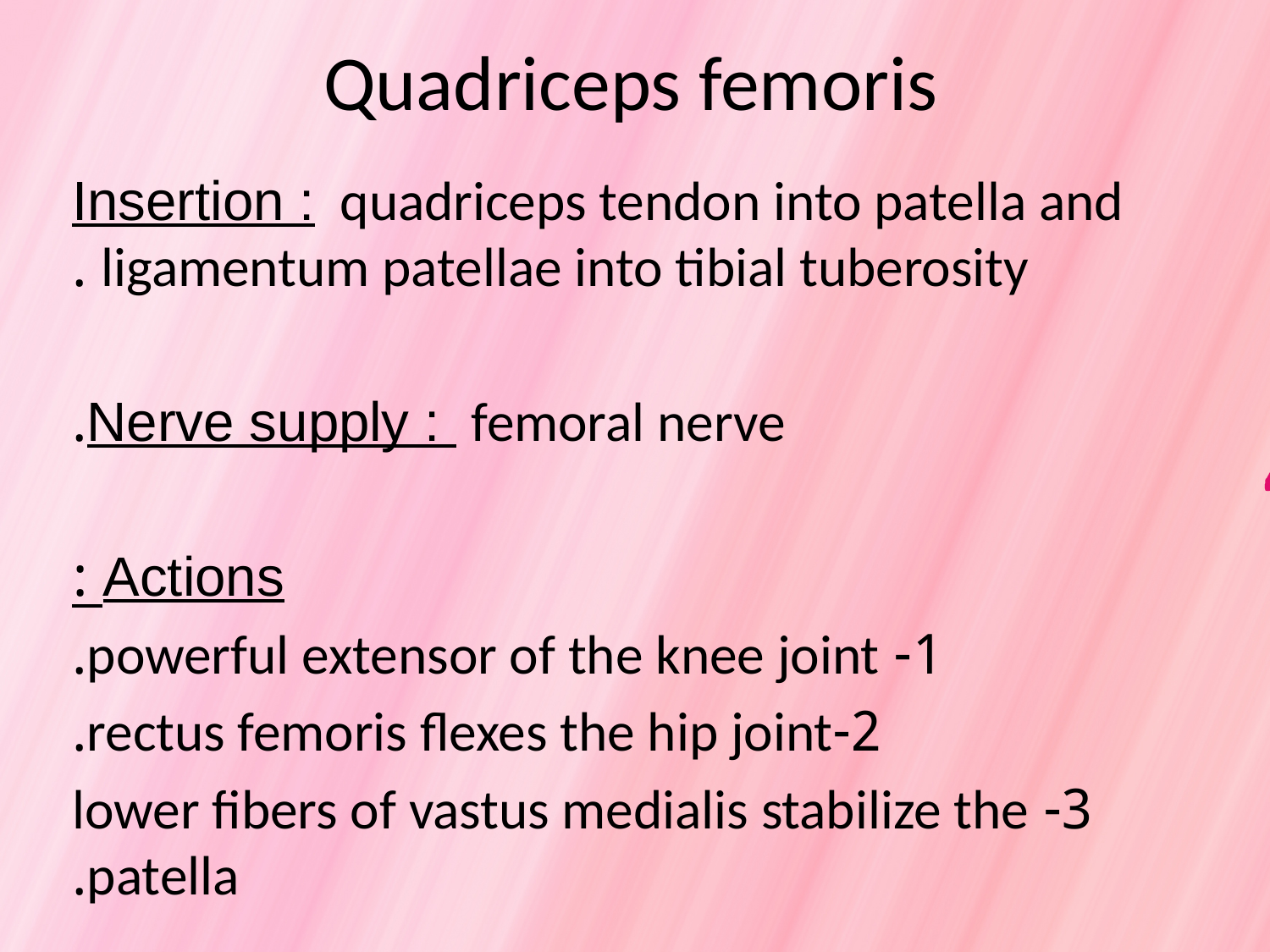

# Quadriceps femoris
Insertion :  quadriceps tendon into patella and ligamentum patellae into tibial tuberosity .

Nerve supply :  femoral nerve.

Actions :
1- powerful extensor of the knee joint.
2-rectus femoris flexes the hip joint.
3- lower fibers of vastus medialis stabilize the patella.